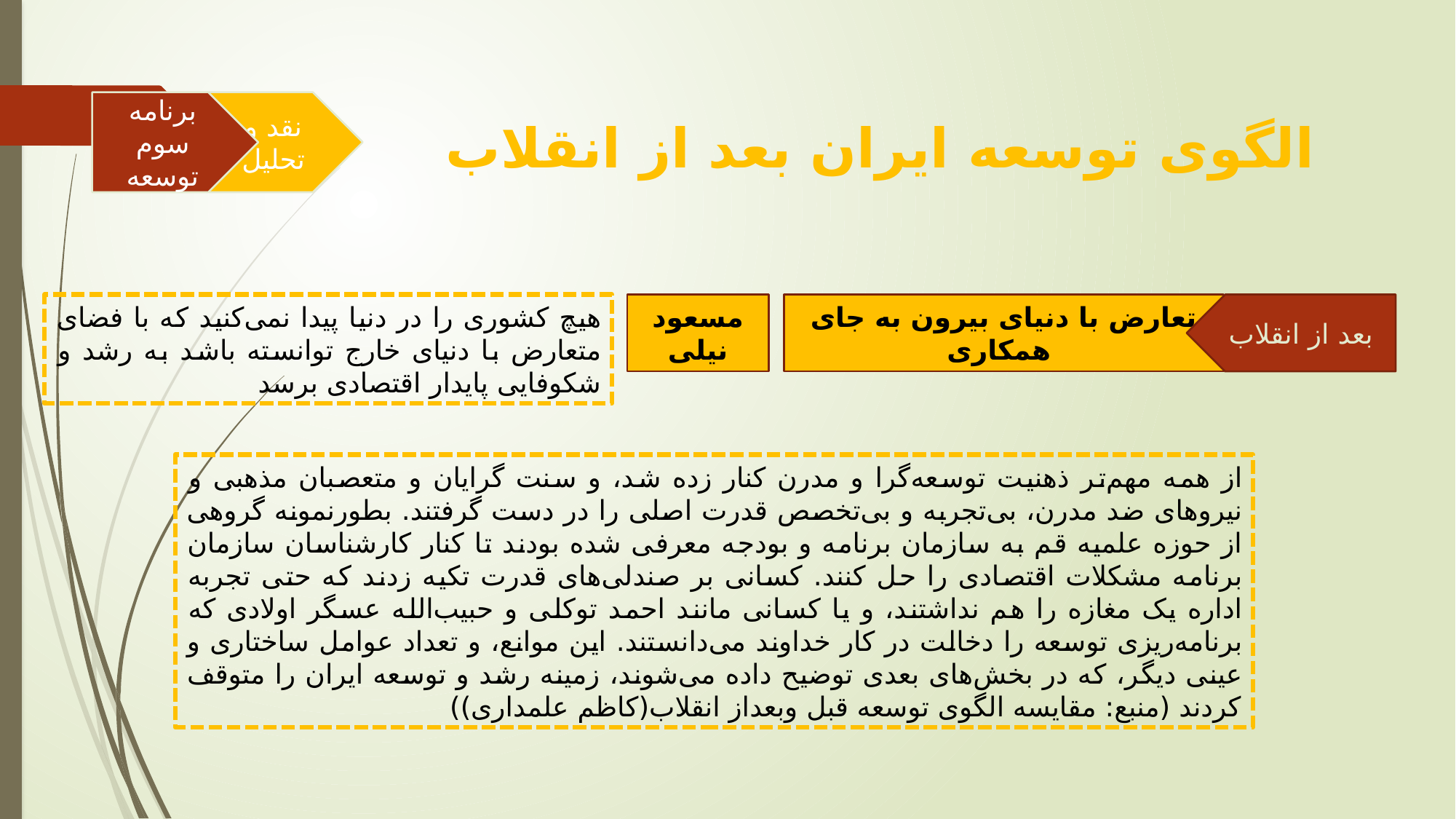

برنامه سوم توسعه
نقد و تحلیل
الگوی توسعه ایران بعد از انقلاب
هیچ کشوری را در دنیا پیدا نمی‌کنید که با فضای متعارض با دنیای خارج توانسته باشد به رشد و شکوفایی پایدار اقتصادی برسد
بعد از انقلاب
مسعود نیلی
تعارض با دنیای بیرون به جای همکاری
از همه مهم‌تر ذهنیت توسعه‌گرا و مدرن کنار زده شد، و سنت گرایان و متعصبان مذهبی و نیروهای ضد مدرن، بی‌تجربه و بی‌تخصص قدرت اصلی را در دست گرفتند. بطورنمونه گروهی از حوزه علمیه قم به سازمان برنامه و بودجه معرفی شده بودند تا کنار کار‌شناسان سازمان برنامه مشکلات اقتصادی را حل کنند. کسانی بر صندلی‌های قدرت تکیه زدند که حتی تجربه اداره یک مغازه را هم نداشتند، و یا کسانی مانند احمد توکلی و حبیب‌الله عسگر اولادی که برنامه‌ریزی توسعه را دخالت در کار خداوند می‌دانستند. این موانع، و تعداد عوامل ساختاری و عینی دیگر، که در بخش‌های بعدی توضیح داده می‌شوند، زمینه رشد و توسعه ایران را متوقف کردند (منبع: مقایسه الگوی توسعه قبل وبعداز انقلاب(کاظم علمداری))